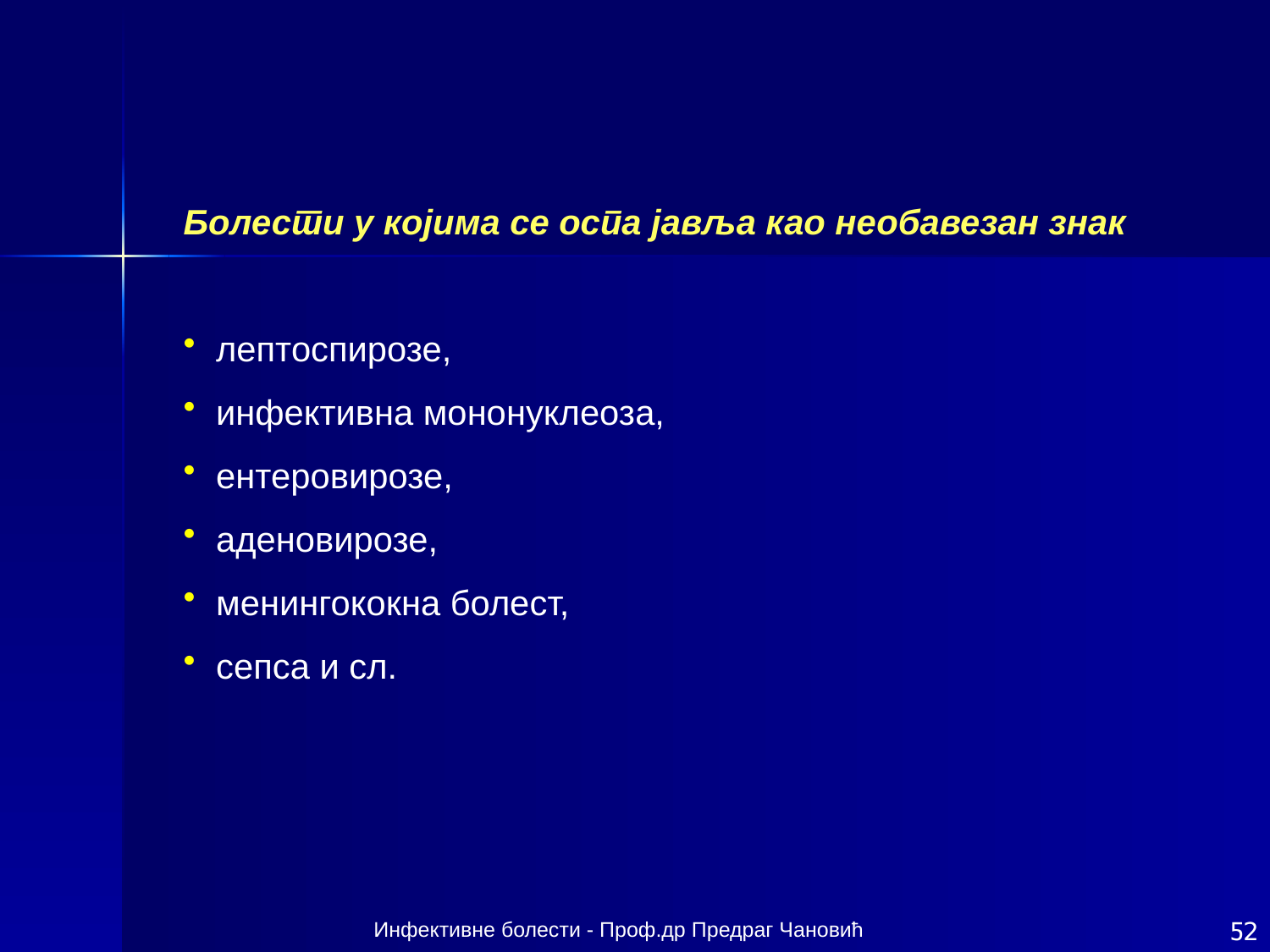

Болести у којима се оспа јавља као необавезан знак

лептоспирозе,
инфективна мононуклеоза,
ентеровирозе,
аденовирозе,
менингококна болест,
сепса и сл.
Инфективне болести - Проф.др Предраг Чановић
52